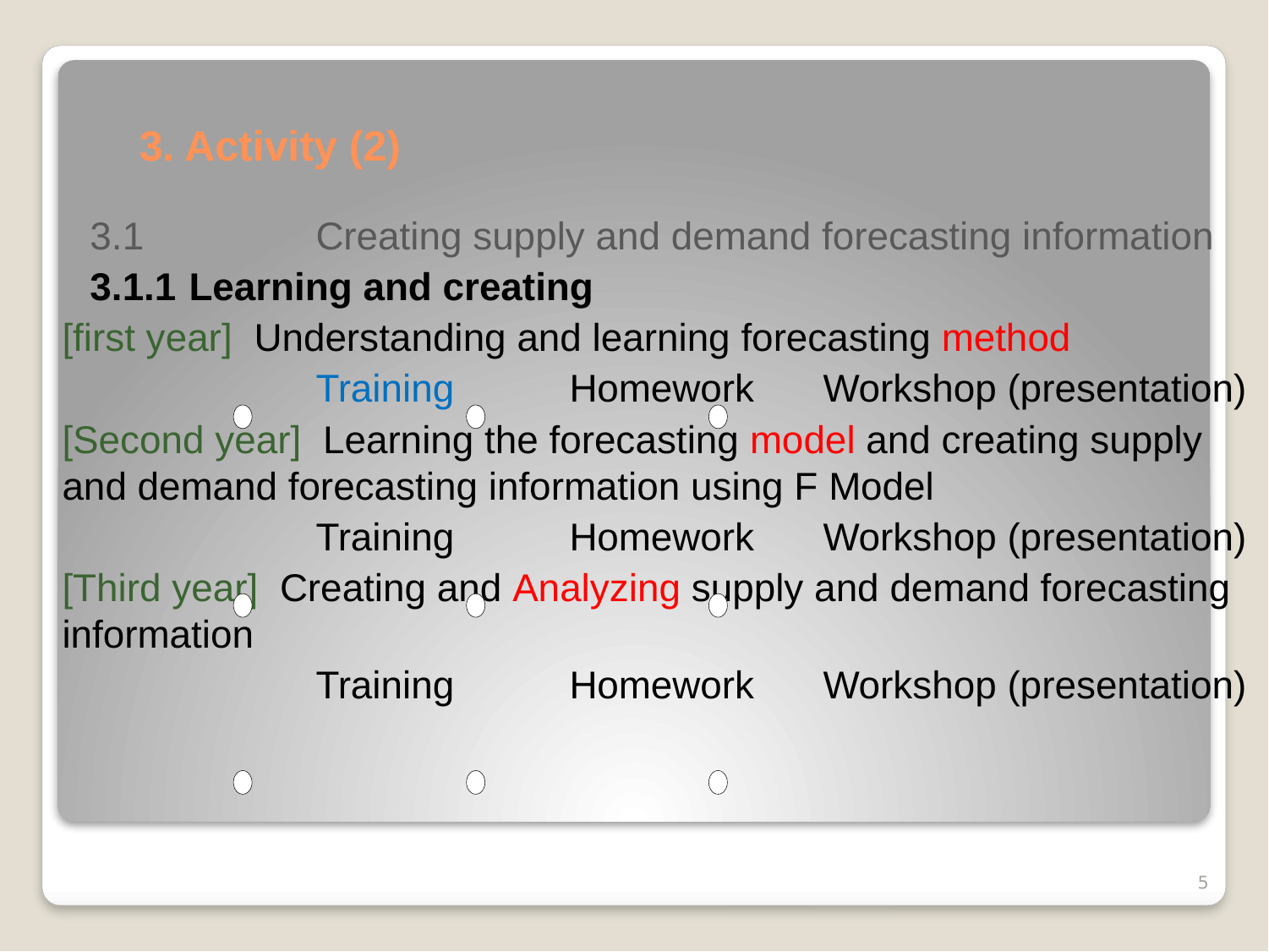

# 3. Activity (2)
      3.1     	Creating supply and demand forecasting information
      3.1.1	Learning and creating
	[first year]  Understanding and learning forecasting method
			Training	Homework	Workshop (presentation)
	[Second year]  Learning the forecasting model and creating supply and demand forecasting information using F Model
			Training	Homework	Workshop (presentation)
	[Third year]  Creating and Analyzing supply and demand forecasting information
			Training     	Homework	Workshop (presentation)

5